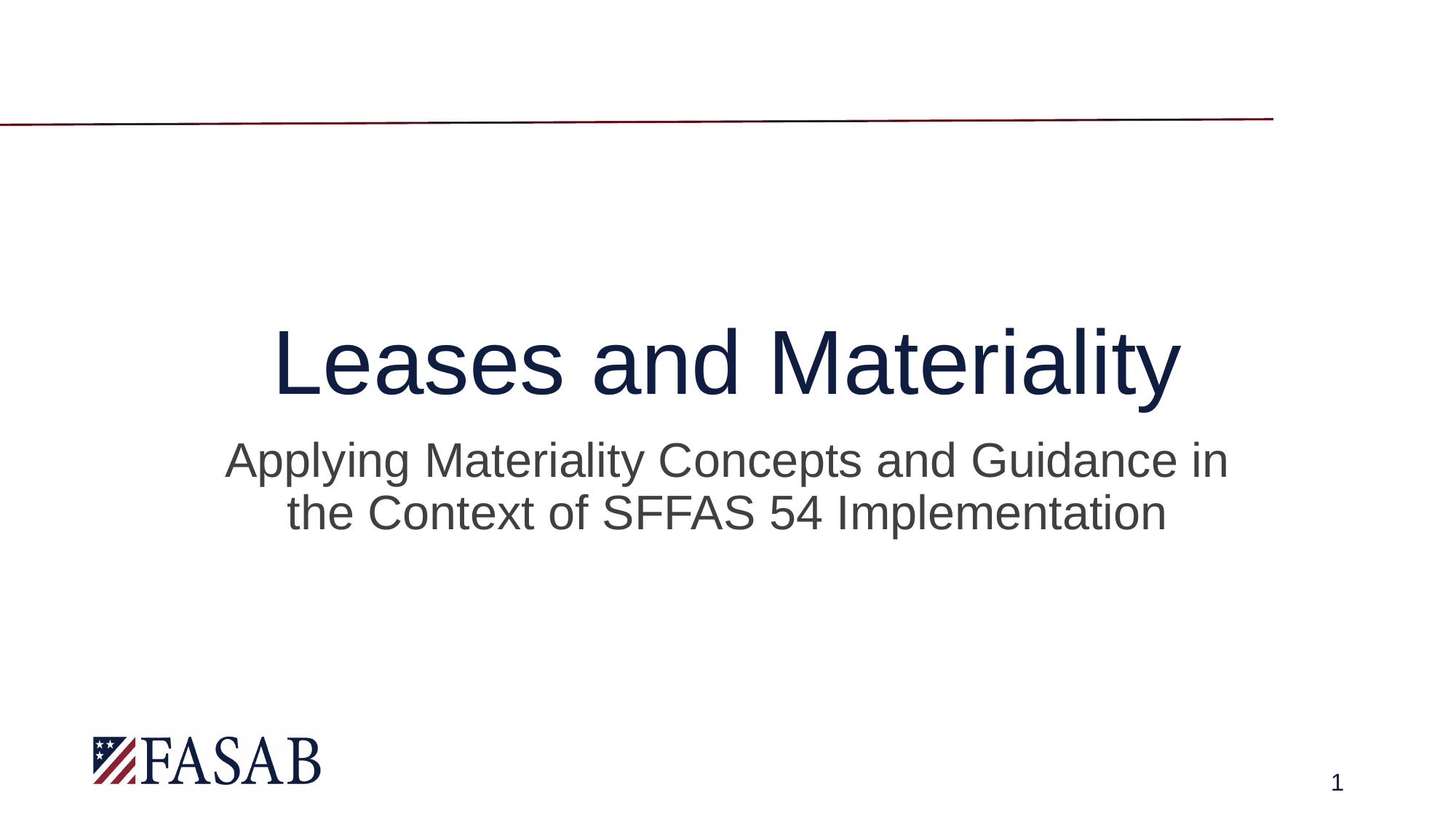

# Leases and Materiality
Applying Materiality Concepts and Guidance in the Context of SFFAS 54 Implementation
1